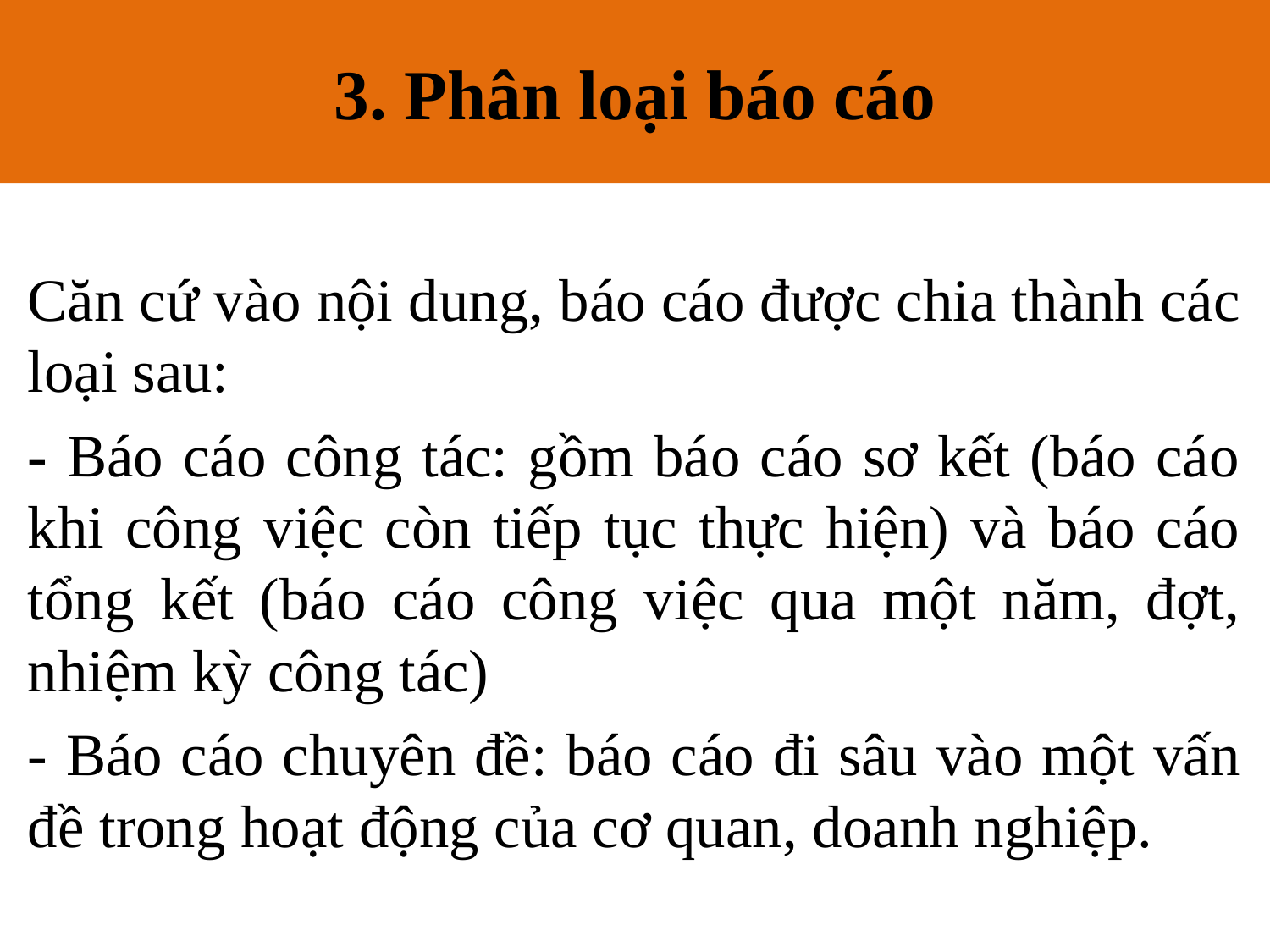

3. Phân loại báo cáo
# 3. Phân loại báo cáo
Căn cứ vào nội dung, báo cáo được chia thành các loại sau:
- Báo cáo công tác: gồm báo cáo sơ kết (báo cáo khi công việc còn tiếp tục thực hiện) và báo cáo tổng kết (báo cáo công việc qua một năm, đợt, nhiệm kỳ công tác)
- Báo cáo chuyên đề: báo cáo đi sâu vào một vấn đề trong hoạt động của cơ quan, doanh nghiệp.